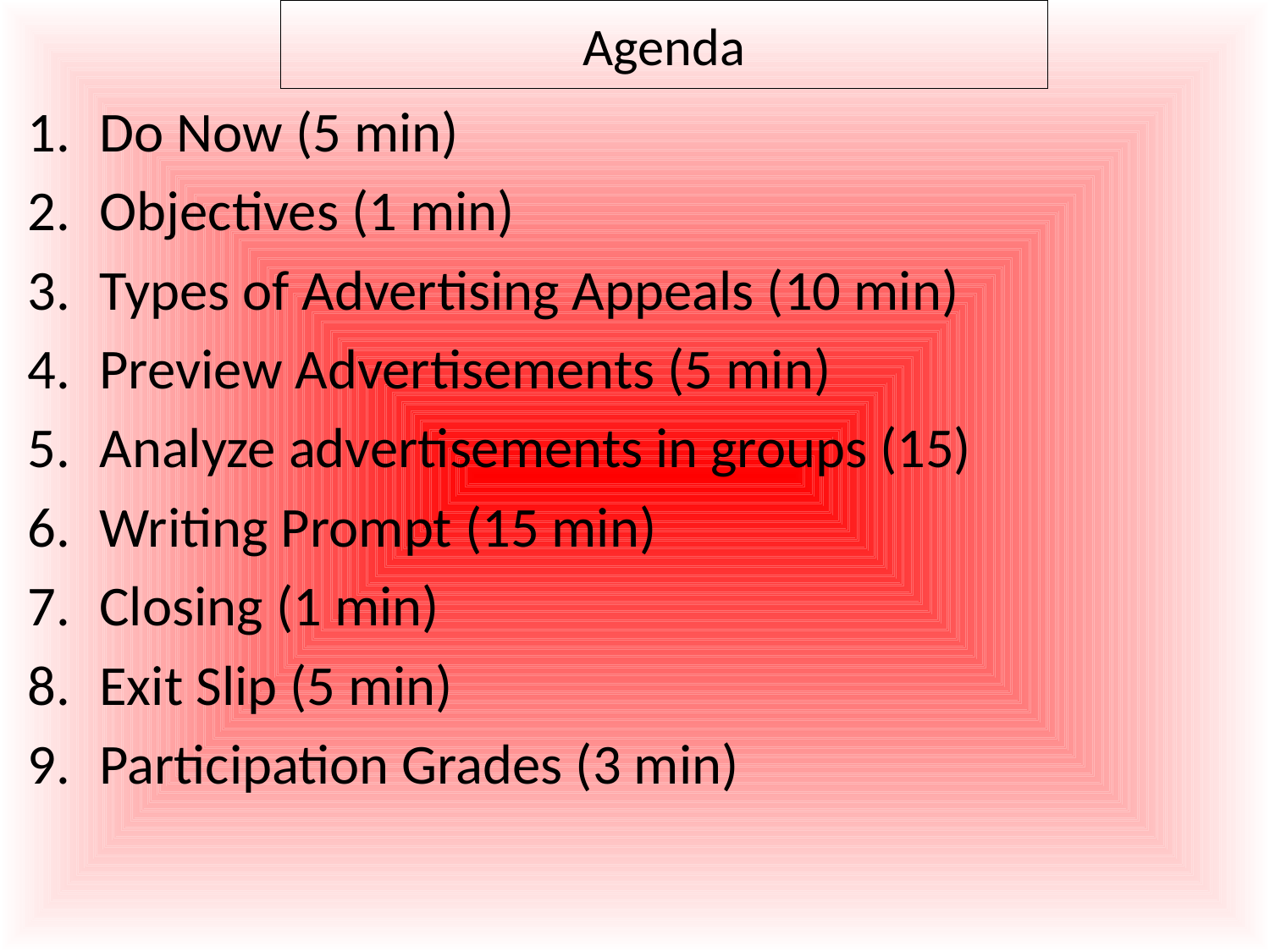

Agenda
Do Now (5 min)
Objectives (1 min)
Types of Advertising Appeals (10 min)
Preview Advertisements (5 min)
Analyze advertisements in groups (15)
Writing Prompt (15 min)
Closing (1 min)
Exit Slip (5 min)
Participation Grades (3 min)